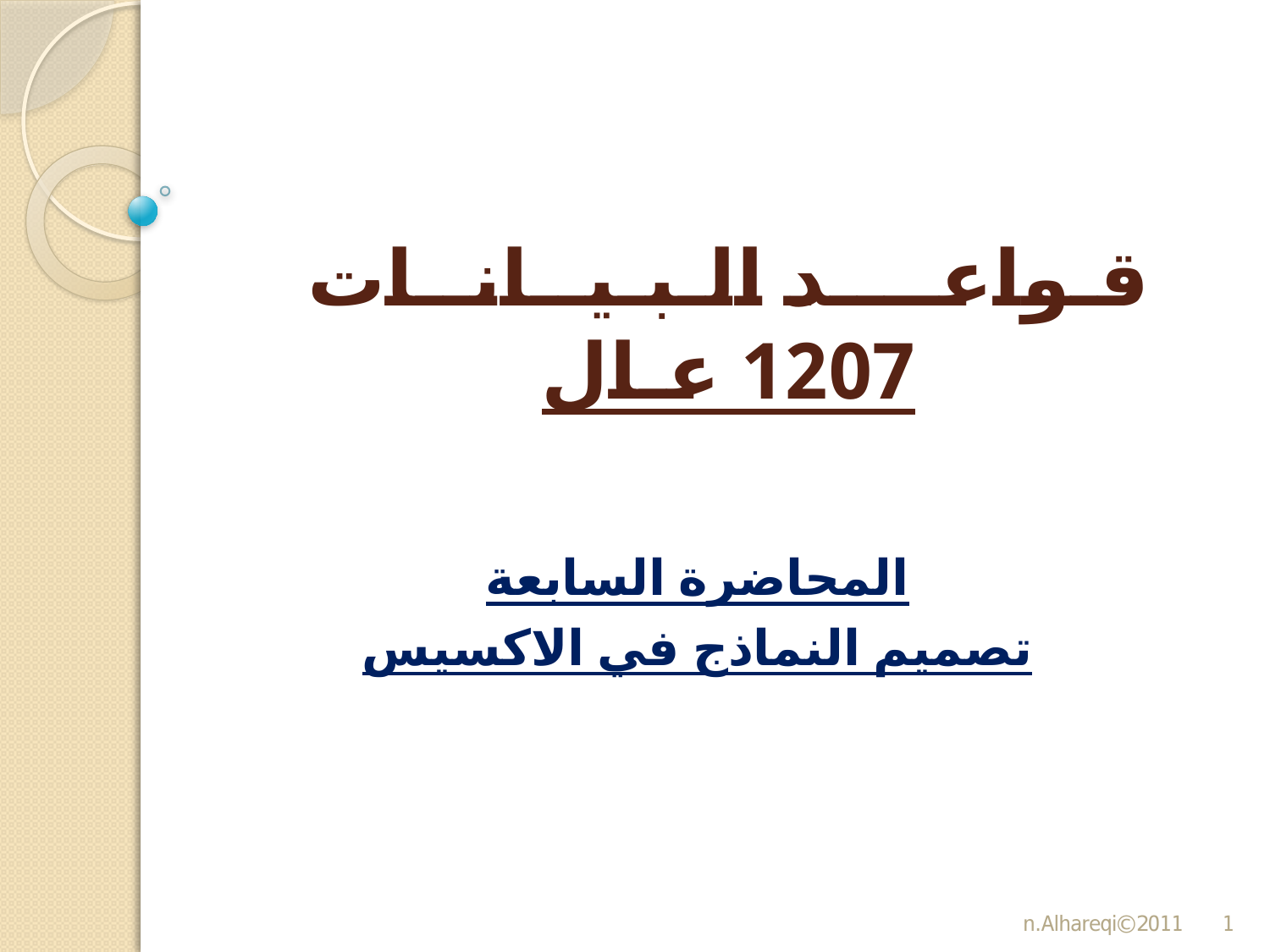

# قـواعــــد الـبـيــانــات 1207 عـال
المحاضرة السابعة
تصميم النماذج في الاكسيس

n.Alhareqi©2011
1